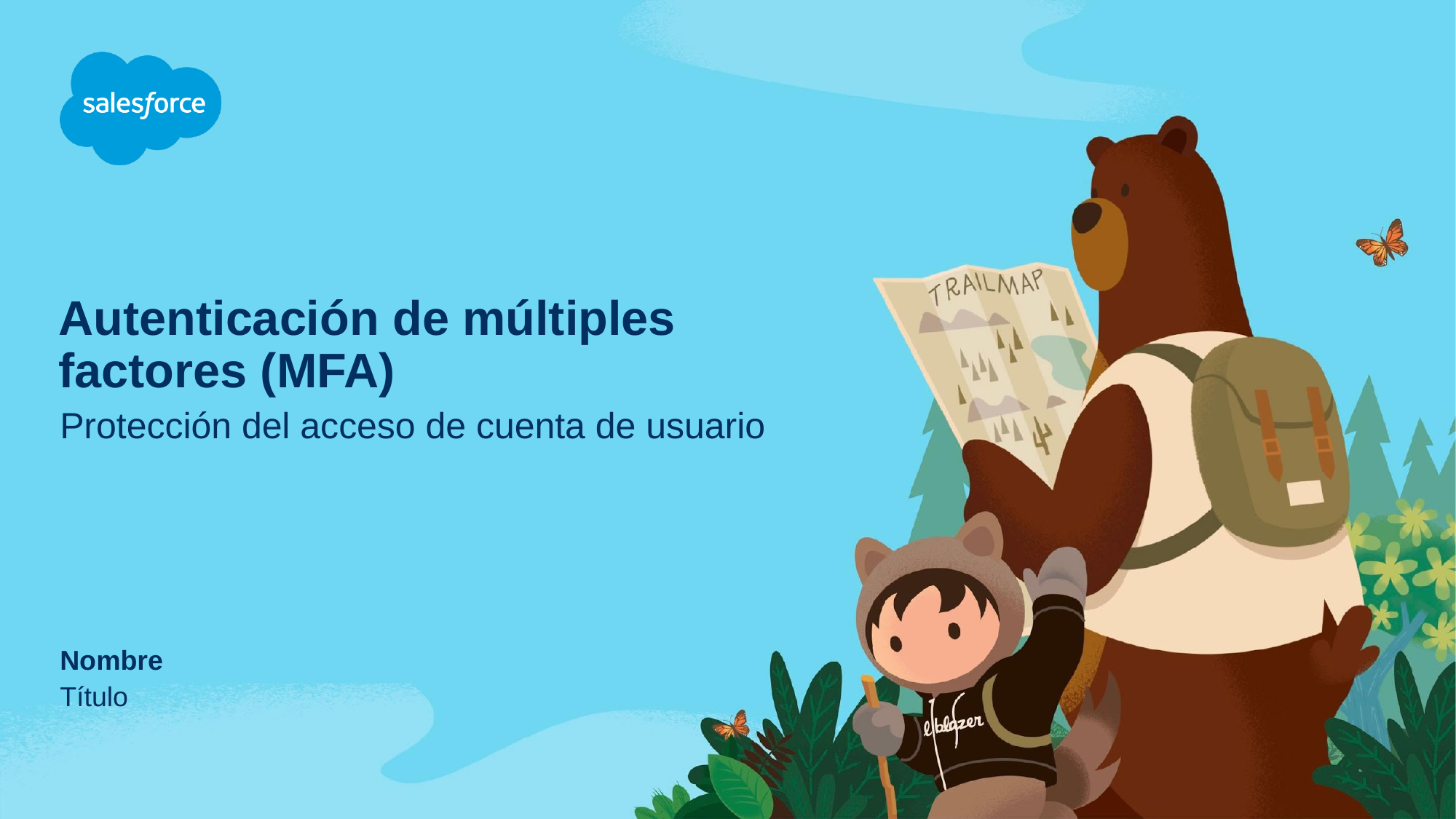

# Autenticación de múltiples factores (MFA)
Protección del acceso de cuenta de usuario
Nombre
Título